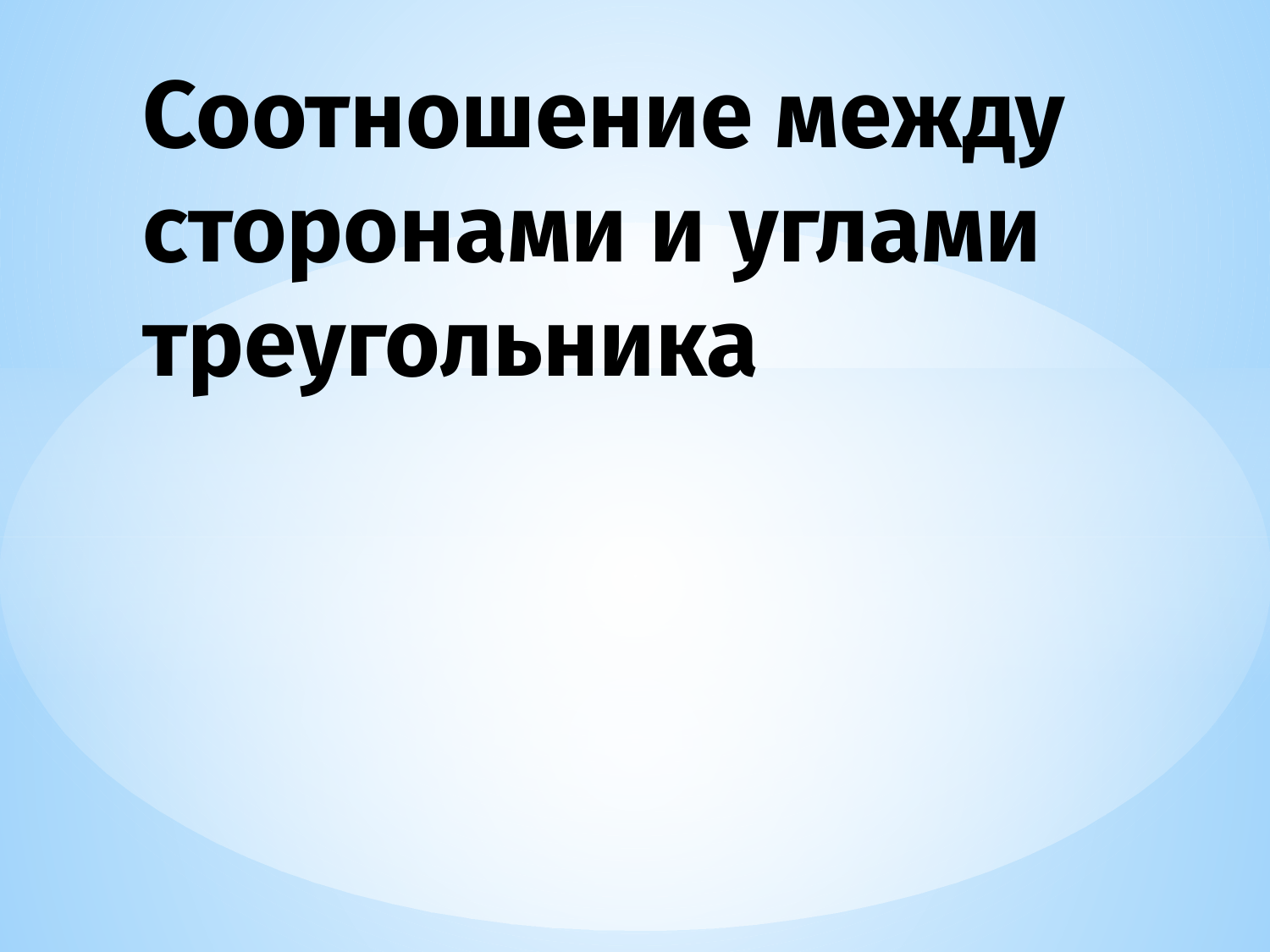

# Соотношение между сторонами и углами треугольника